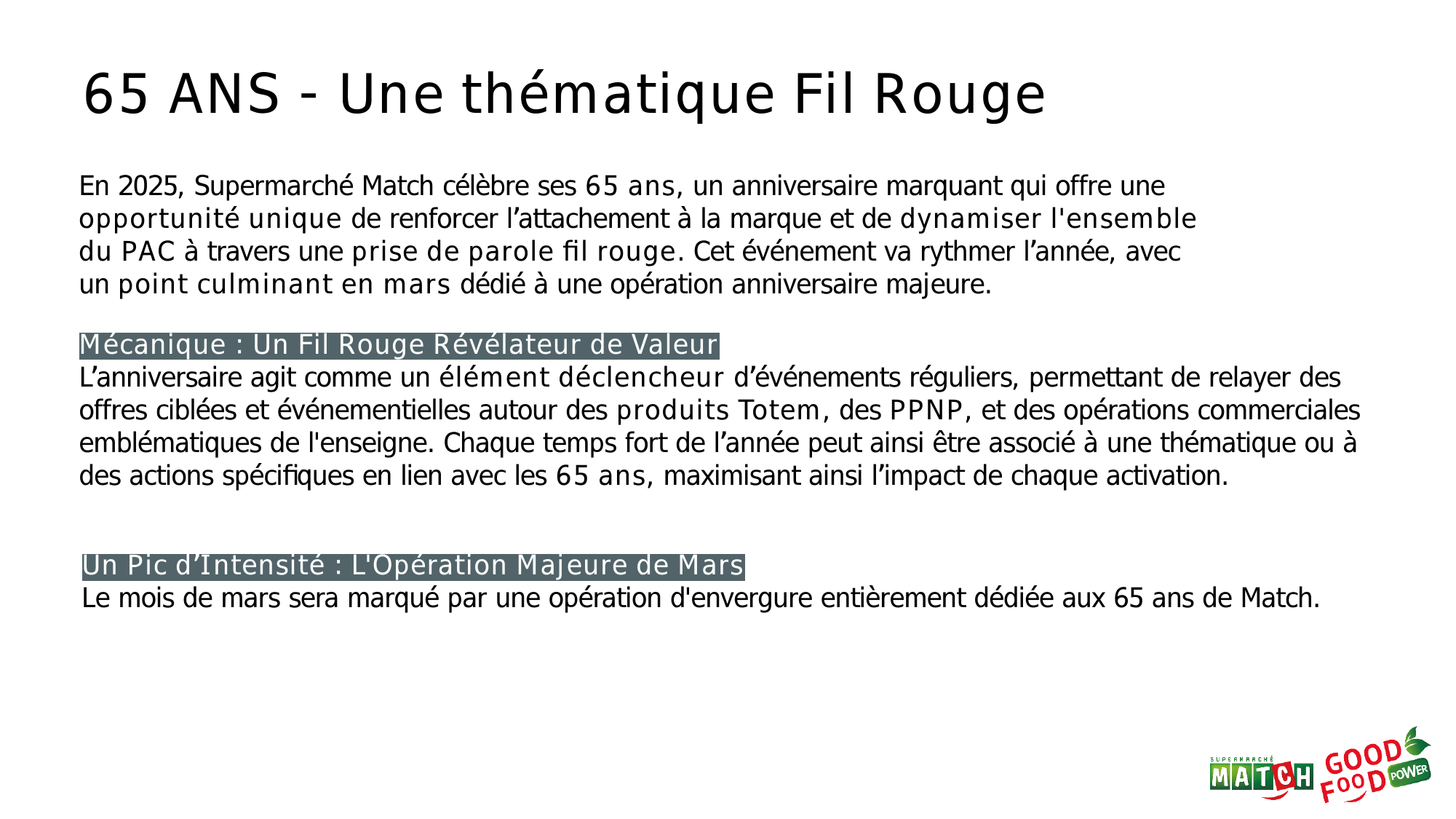

65 ANS - Une thématique Fil Rouge
En 2025, Supermarché Match célèbre ses 65 ans, un anniversaire marquant qui offre une opportunité unique de renforcer l’attachement à la marque et de dynamiser l'ensemble du PAC à travers une prise de parole fil rouge. Cet événement va rythmer l’année, avec un point culminant en mars dédié à une opération anniversaire majeure.
Mécanique : Un Fil Rouge Révélateur de Valeur
L’anniversaire agit comme un élément déclencheur d’événements réguliers, permettant de relayer des offres ciblées et événementielles autour des produits Totem, des PPNP, et des opérations commerciales emblématiques de l'enseigne. Chaque temps fort de l’année peut ainsi être associé à une thématique ou à des actions spécifiques en lien avec les 65 ans, maximisant ainsi l’impact de chaque activation.
Un Pic d’Intensité : L'Opération Majeure de Mars
Le mois de mars sera marqué par une opération d'envergure entièrement dédiée aux 65 ans de Match.